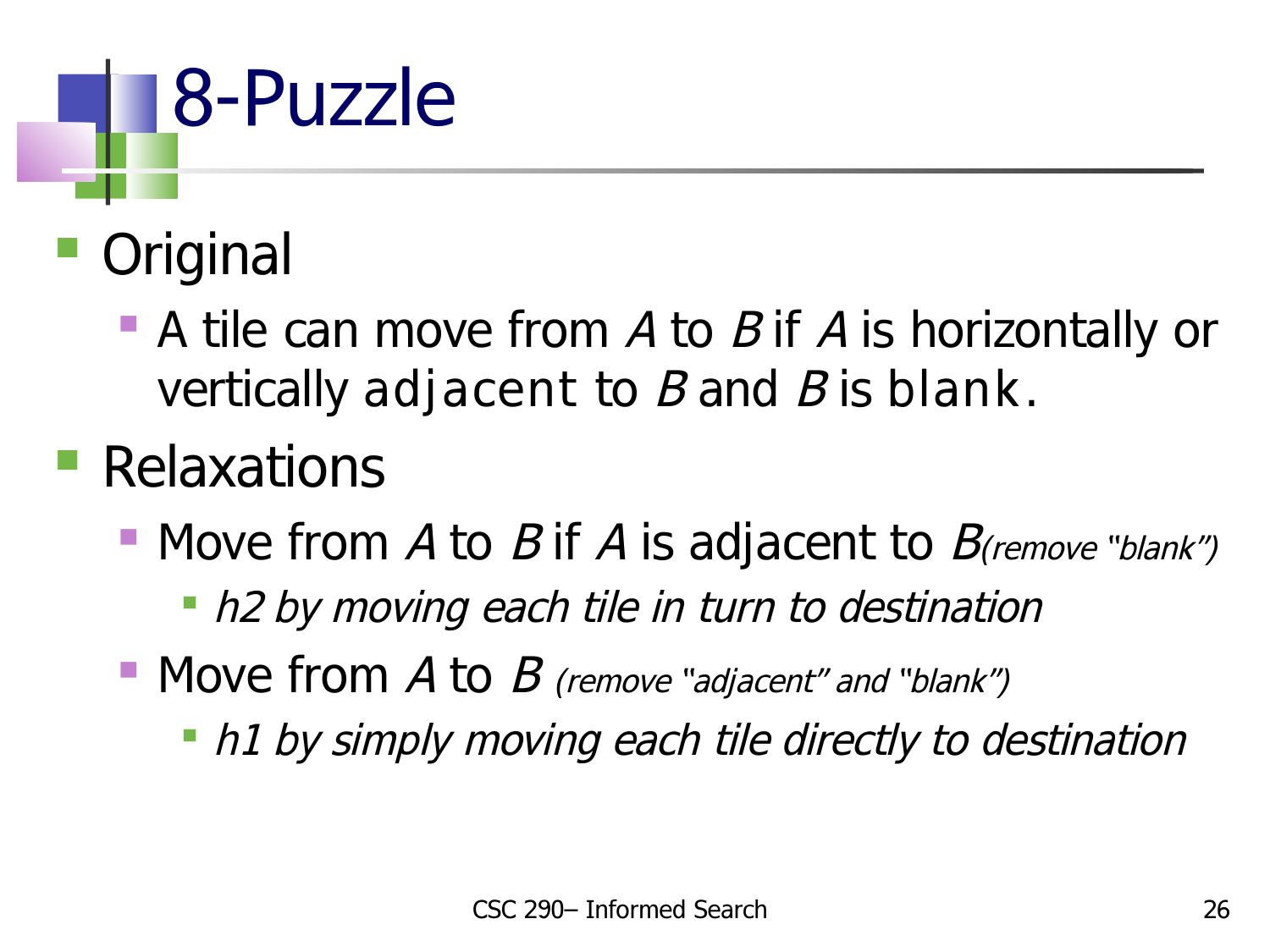

# 8-Puzzle
Original
A tile can move from A to B if A is horizontally or vertically adjacent to B and B is blank.
Relaxations
Move from A to B if A is adjacent to B(remove “blank”)
h2 by moving each tile in turn to destination
Move from A to B (remove “adjacent” and “blank”)
h1 by simply moving each tile directly to destination